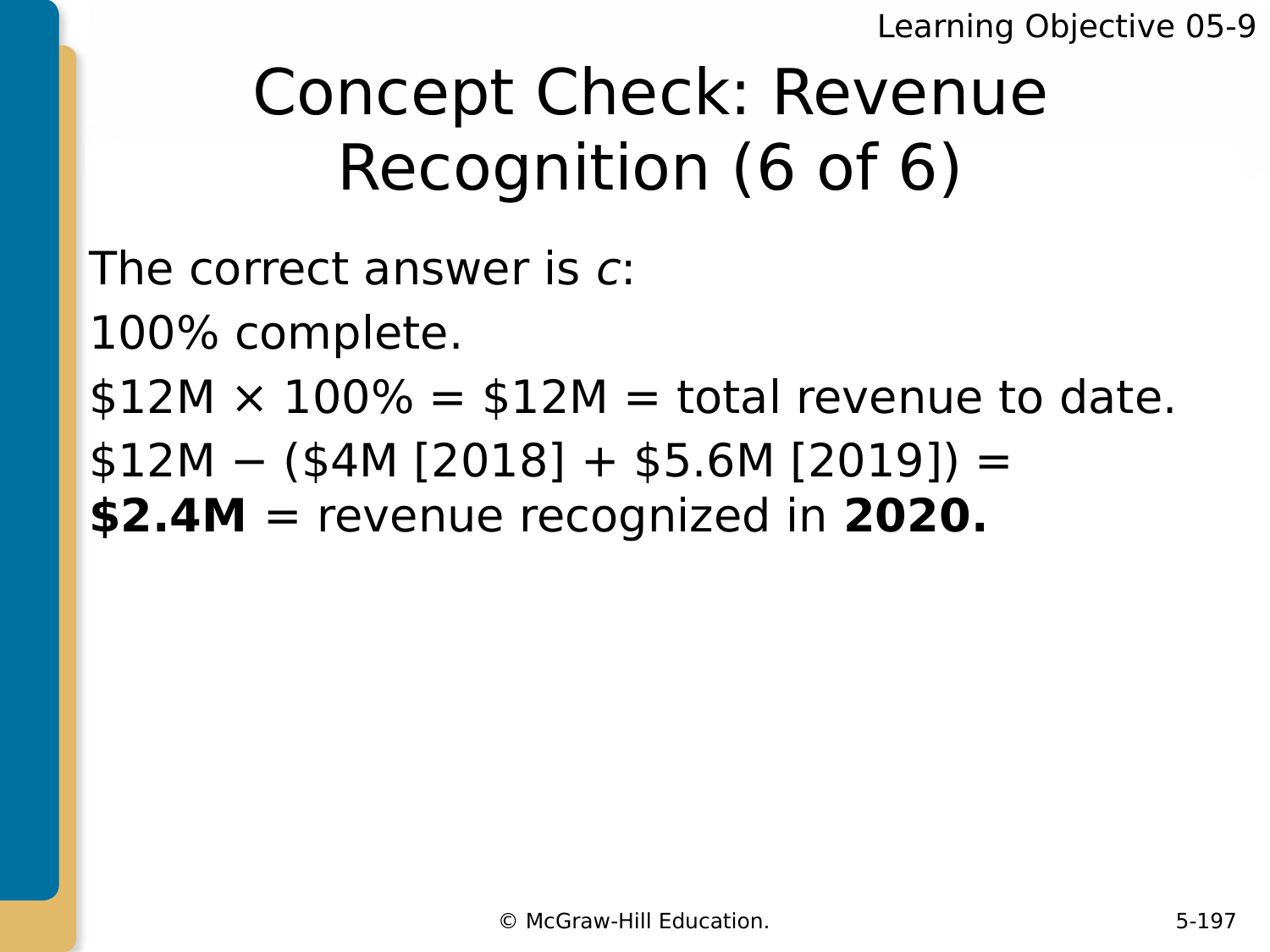

Learning Objective 05-9
# Concept Check: Revenue Recognition (6 of 6)
The correct answer is c:
100% complete.
$12M × 100% = $12M = total revenue to date.
$12M − ($4M [2018] + $5.6M [2019]) = $2.4M = revenue recognized in 2020.